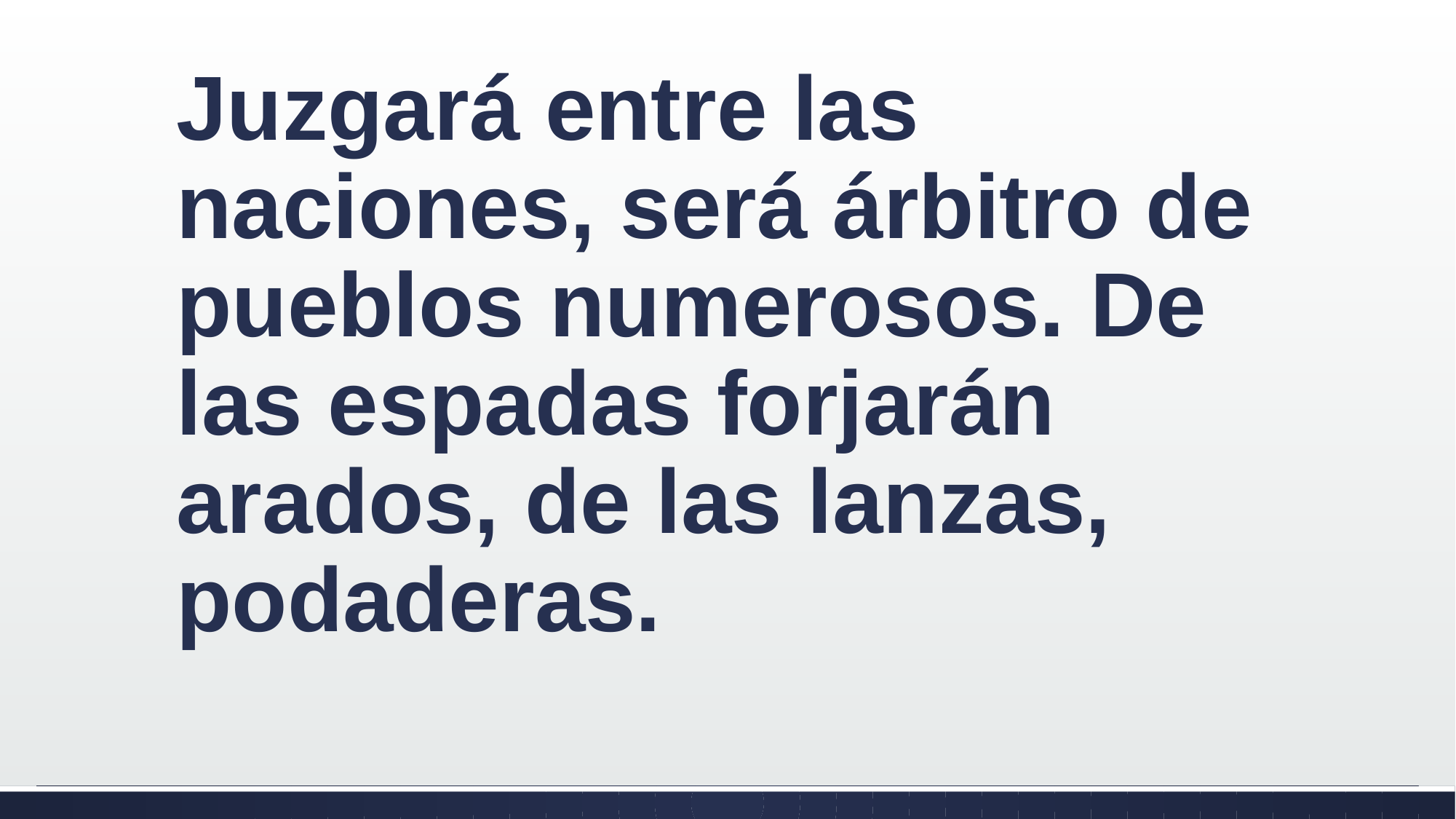

#
Juzgará entre las naciones, será árbitro de pueblos numerosos. De las espadas forjarán arados, de las lanzas, podaderas.